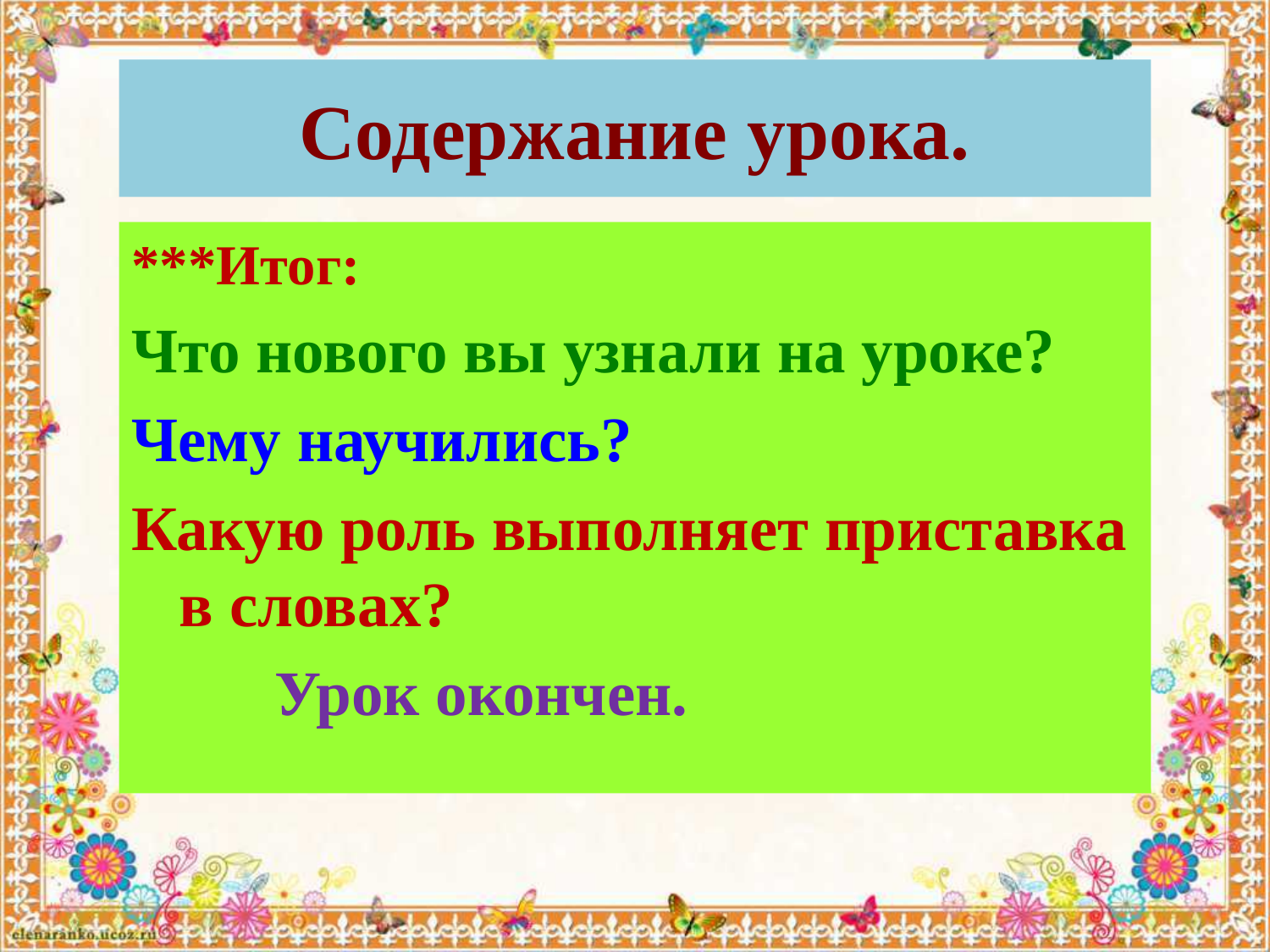

# Содержание урока.
***Итог:
Что нового вы узнали на уроке?
Чему научились?
Какую роль выполняет приставка в словах?
         Урок окончен.